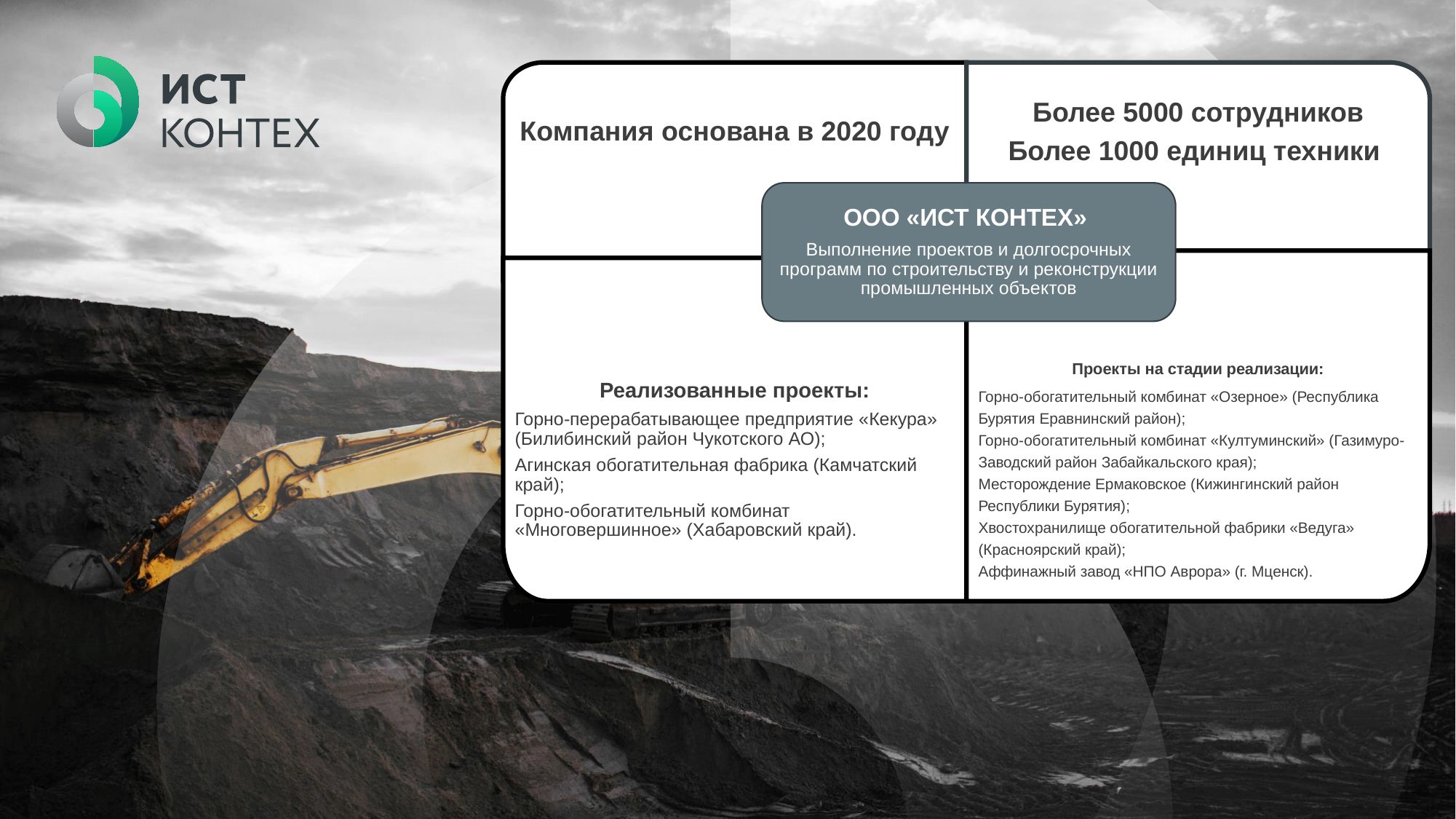

Компания основана в 2020 году
Более 5000 сотрудников
Более 1000 единиц техники
ООО «ИСТ КОНТЕХ»
Выполнение проектов и долгосрочных программ по строительству и реконструкции промышленных объектов
Проекты на стадии реализации:
Горно-обогатительный комбинат «Озерное» (Республика Бурятия Еравнинский район);
Горно-обогатительный комбинат «Култуминский» (Газимуро-Заводский район Забайкальского края);
Месторождение Ермаковское (Кижингинский район Республики Бурятия);
Хвостохранилище обогатительной фабрики «Ведуга» (Красноярский край);
Аффинажный завод «НПО Аврора» (г. Мценск).
Реализованные проекты:
Горно-перерабатывающее предприятие «Кекура» (Билибинский район Чукотского АО);
Агинская обогатительная фабрика (Камчатский край);
Горно-обогатительный комбинат «Многовершинное» (Хабаровский край).